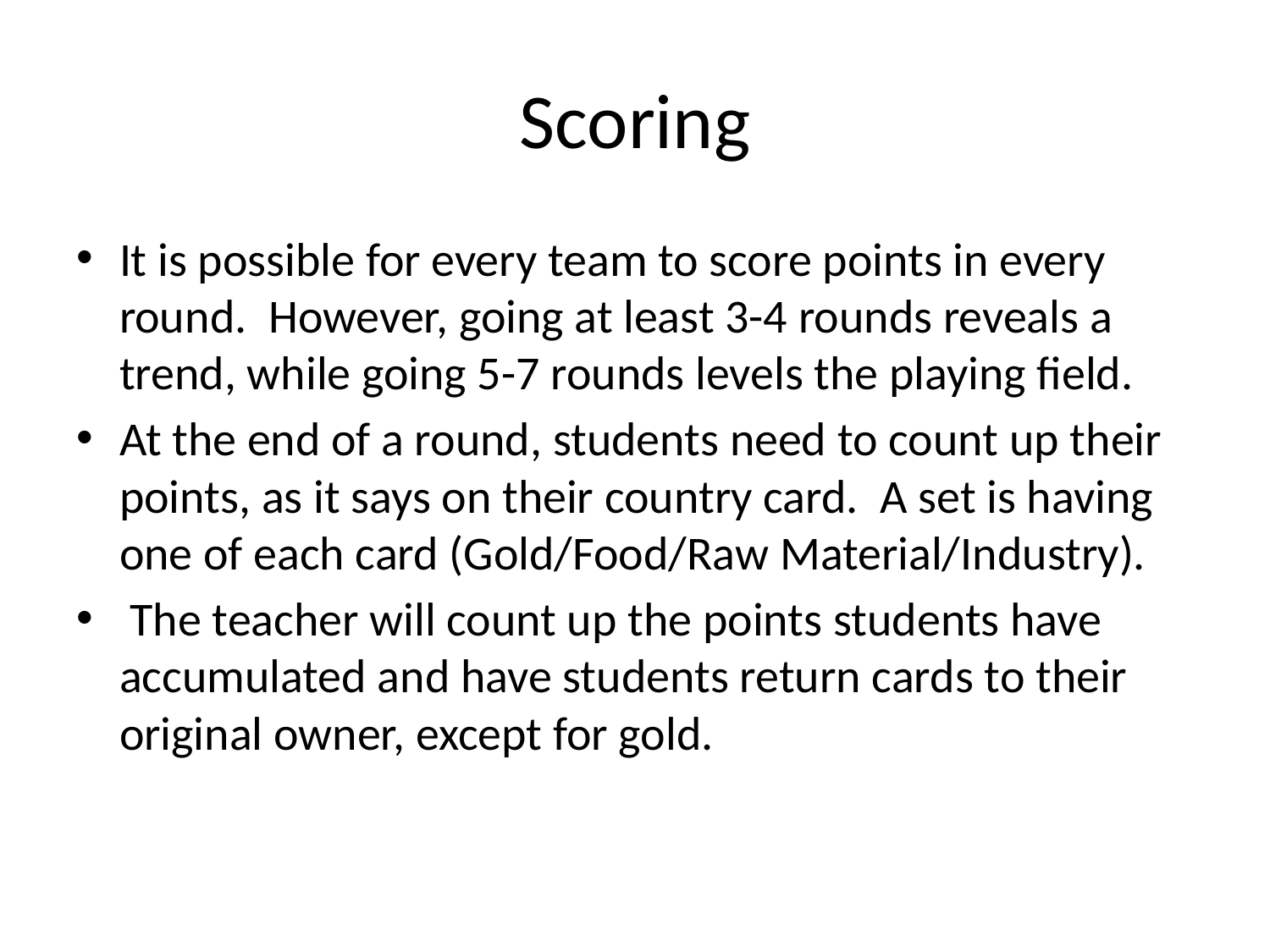

# Scoring
It is possible for every team to score points in every round.  However, going at least 3-4 rounds reveals a trend, while going 5-7 rounds levels the playing field.
At the end of a round, students need to count up their points, as it says on their country card.  A set is having one of each card (Gold/Food/Raw Material/Industry).
 The teacher will count up the points students have accumulated and have students return cards to their original owner, except for gold.